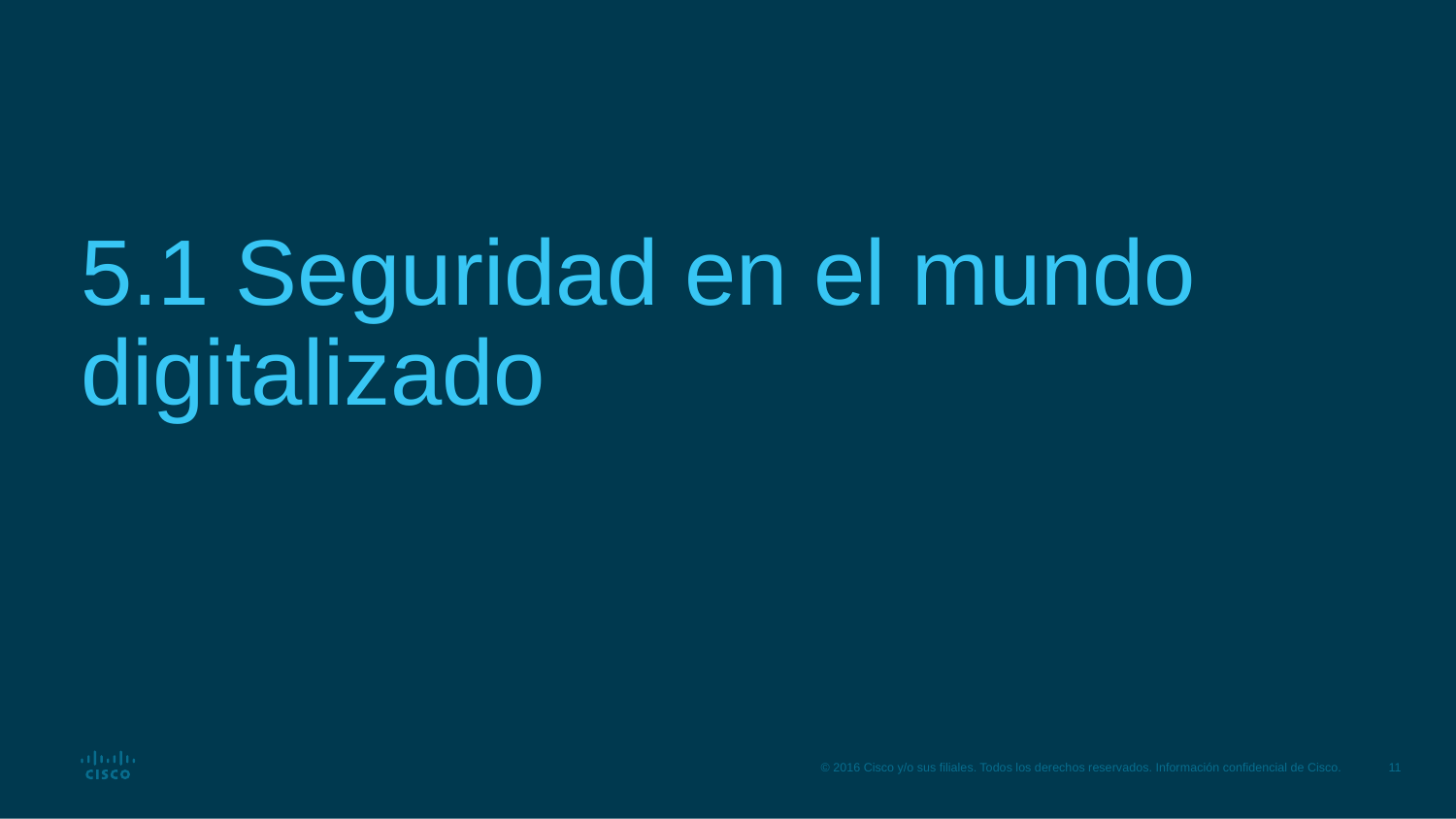

# 5.1 Seguridad en el mundo digitalizado